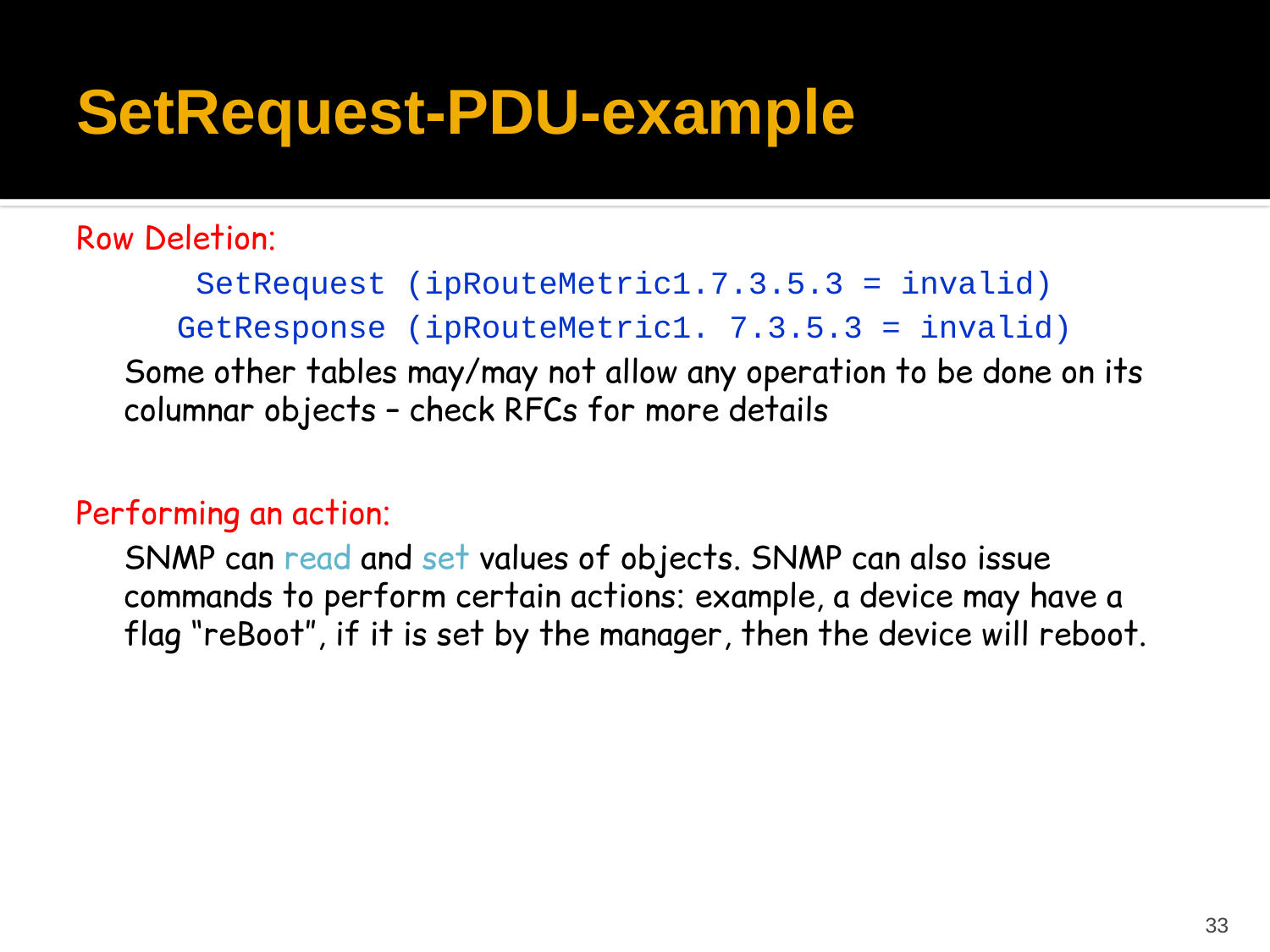

# SetRequest-PDU-example
Row Deletion:
SetRequest (ipRouteMetric1.7.3.5.3 = invalid)
GetResponse (ipRouteMetric1. 7.3.5.3 = invalid)
	Some other tables may/may not allow any operation to be done on its columnar objects – check RFCs for more details
Performing an action:
	SNMP can read and set values of objects. SNMP can also issue commands to perform certain actions: example, a device may have a flag “reBoot”, if it is set by the manager, then the device will reboot.
33